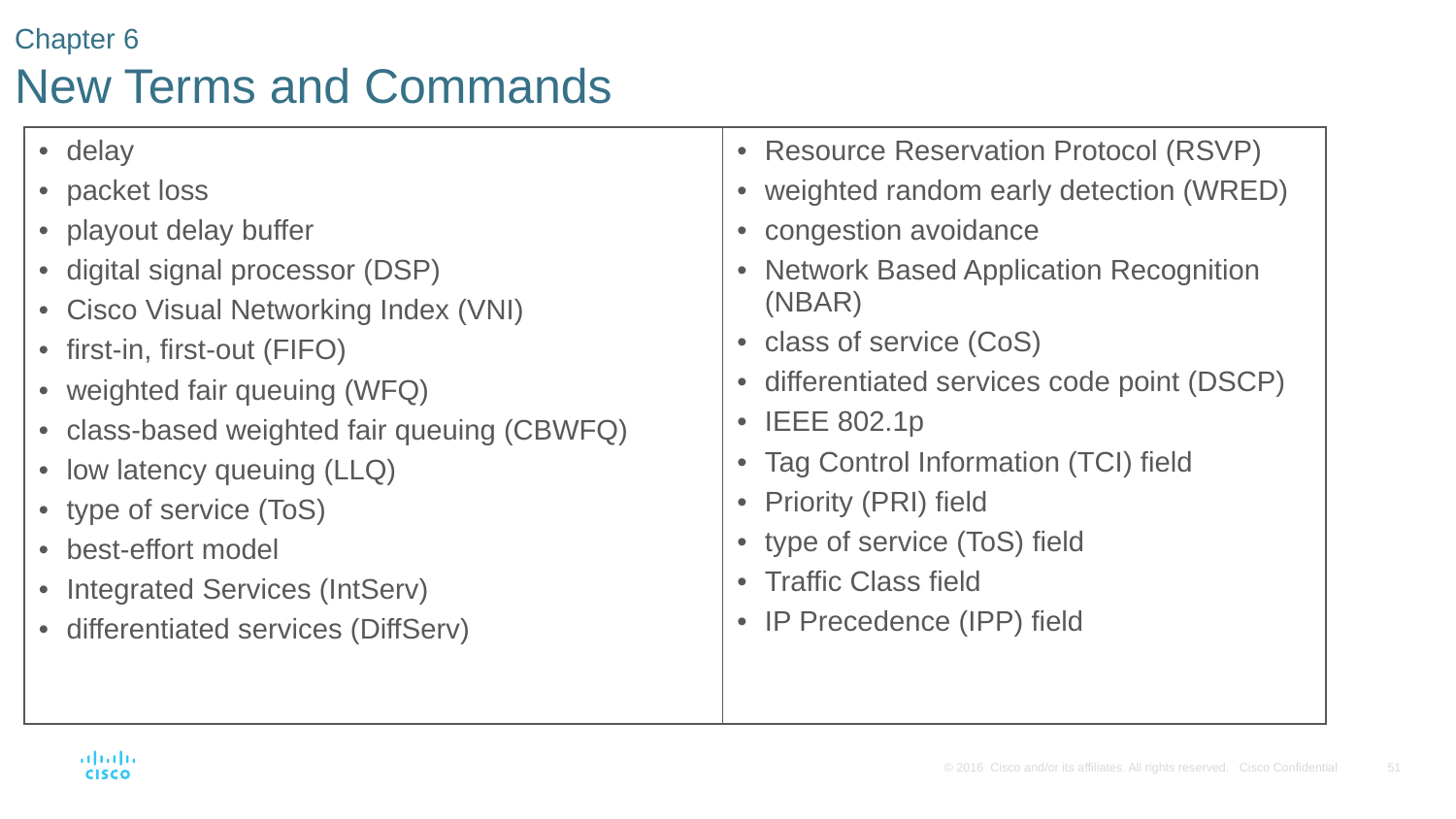

# Chapter 6 New Terms and Commands
| delay packet loss playout delay buffer digital signal processor (DSP) Cisco Visual Networking Index (VNI) first-in, first-out (FIFO) weighted fair queuing (WFQ) class-based weighted fair queuing (CBWFQ) low latency queuing (LLQ) type of service (ToS) best-effort model Integrated Services (IntServ) differentiated services (DiffServ) | Resource Reservation Protocol (RSVP) weighted random early detection (WRED) congestion avoidance Network Based Application Recognition (NBAR) class of service (CoS) differentiated services code point (DSCP) IEEE 802.1p Tag Control Information (TCI) field Priority (PRI) field type of service (ToS) field Traffic Class field IP Precedence (IPP) field |
| --- | --- |